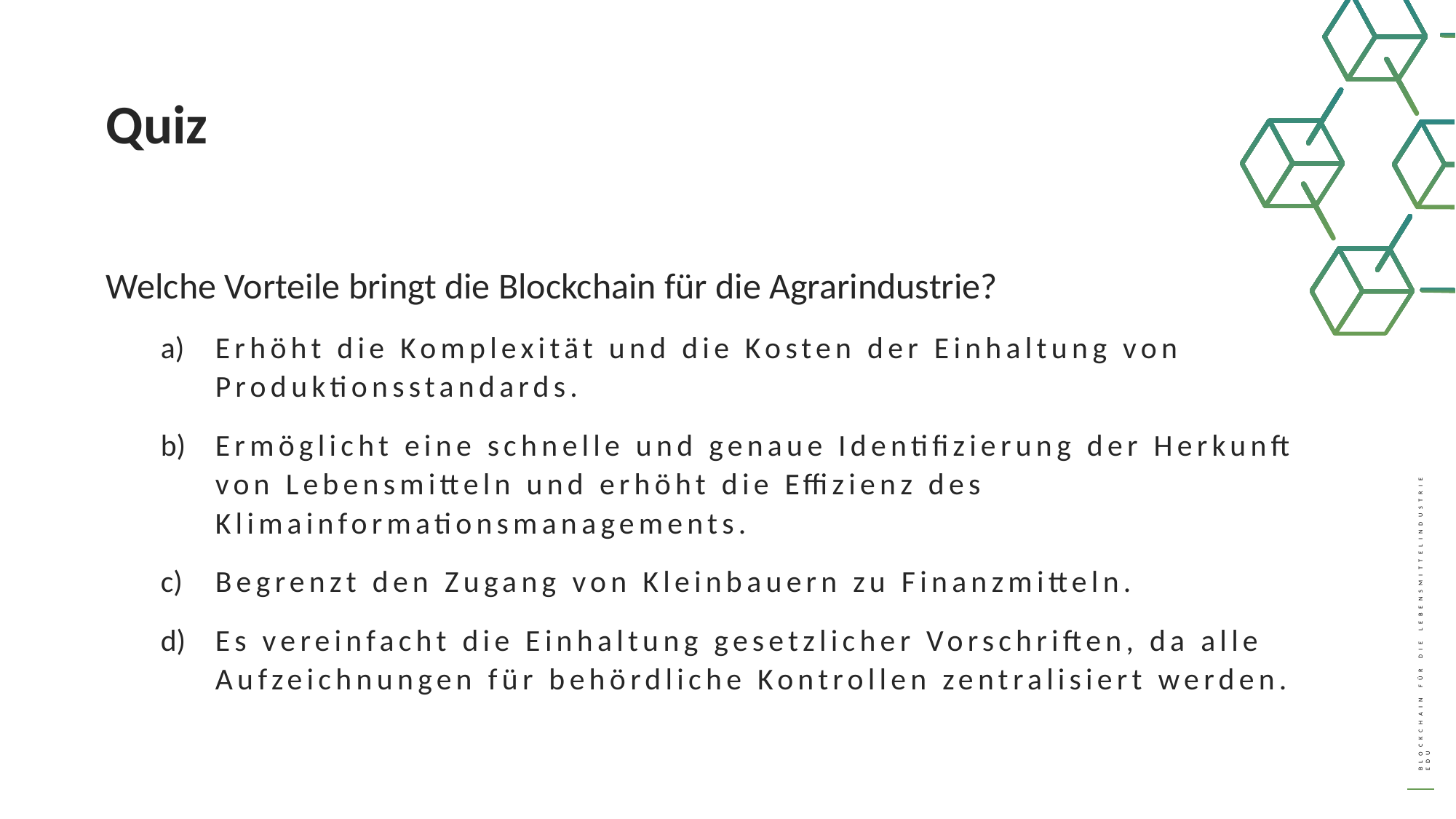

Quiz
Welche Vorteile bringt die Blockchain für die Agrarindustrie?
Erhöht die Komplexität und die Kosten der Einhaltung von Produktionsstandards.
Ermöglicht eine schnelle und genaue Identifizierung der Herkunft von Lebensmitteln und erhöht die Effizienz des Klimainformationsmanagements.
Begrenzt den Zugang von Kleinbauern zu Finanzmitteln.
Es vereinfacht die Einhaltung gesetzlicher Vorschriften, da alle Aufzeichnungen für behördliche Kontrollen zentralisiert werden.